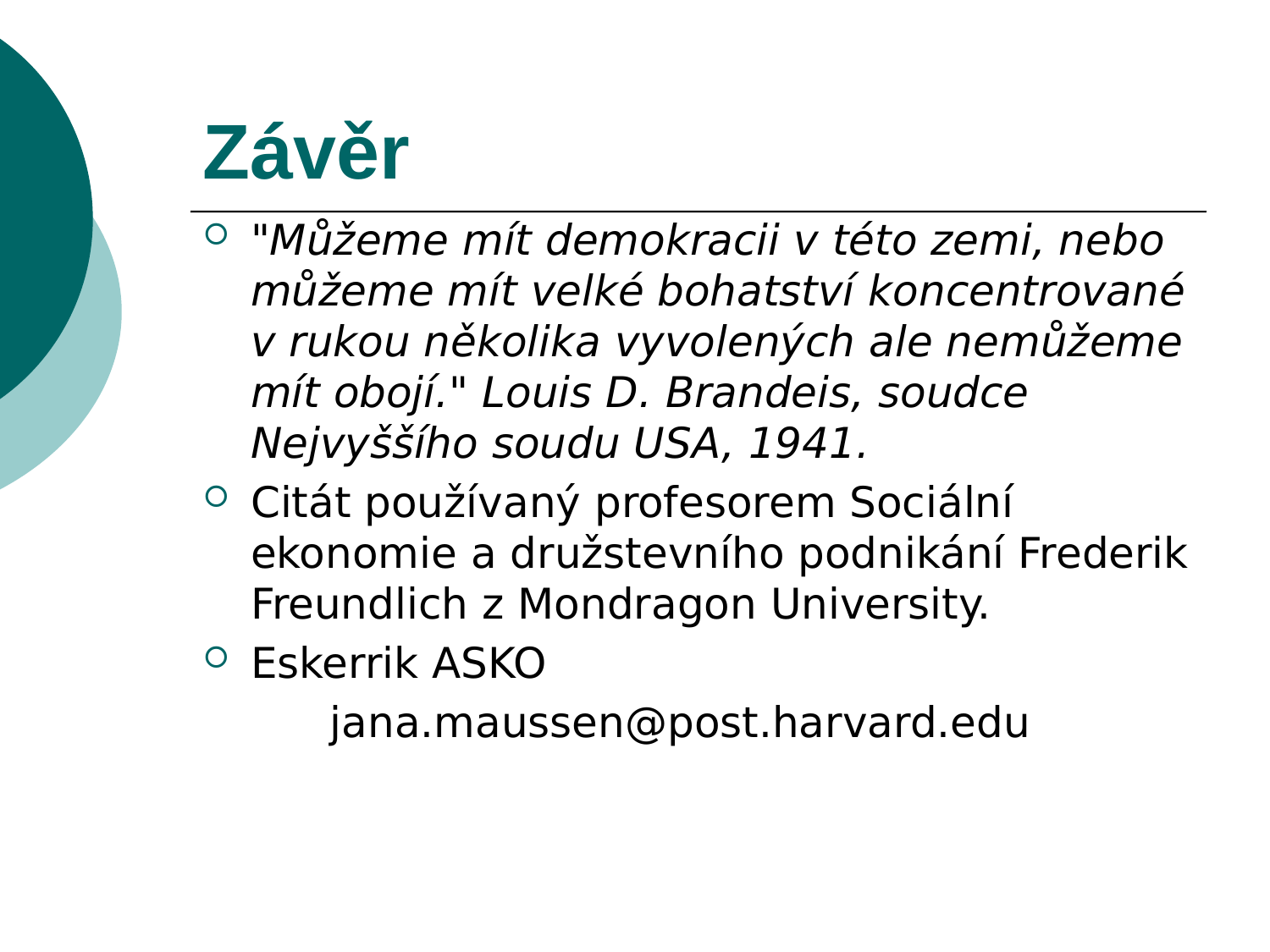

# Závěr
"Můžeme mít demokracii v této zemi, nebo můžeme mít velké bohatství koncentrované v rukou několika vyvolených ale nemůžeme mít obojí." Louis D. Brandeis, soudce Nejvyššího soudu USA, 1941.
Citát používaný profesorem Sociální ekonomie a družstevního podnikání Frederik Freundlich z Mondragon University.
Eskerrik ASKO
	jana.maussen@post.harvard.edu